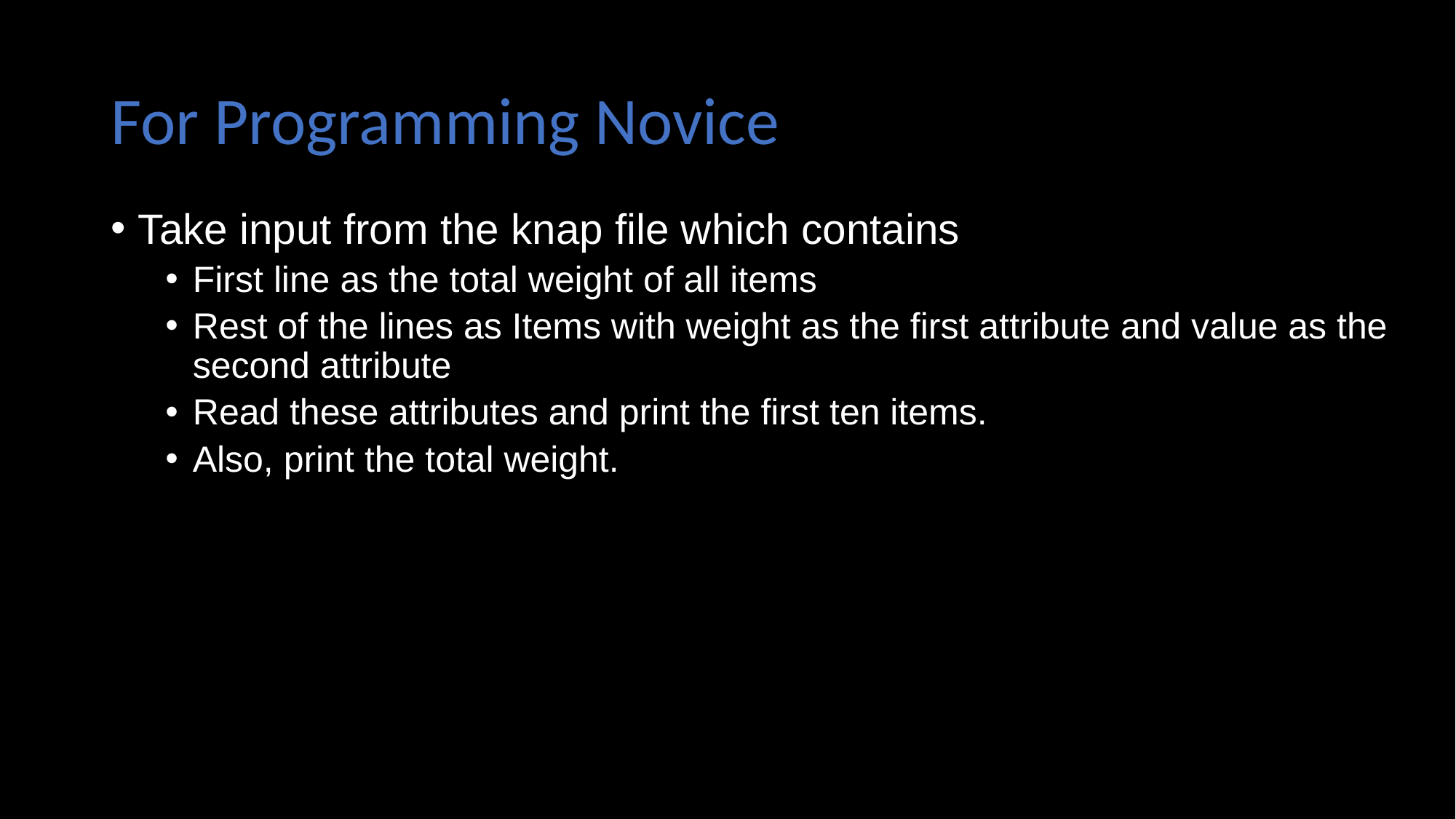

# For Programming Novice
Take input from the knap file which contains
First line as the total weight of all items
Rest of the lines as Items with weight as the first attribute and value as the second attribute
Read these attributes and print the first ten items.
Also, print the total weight.